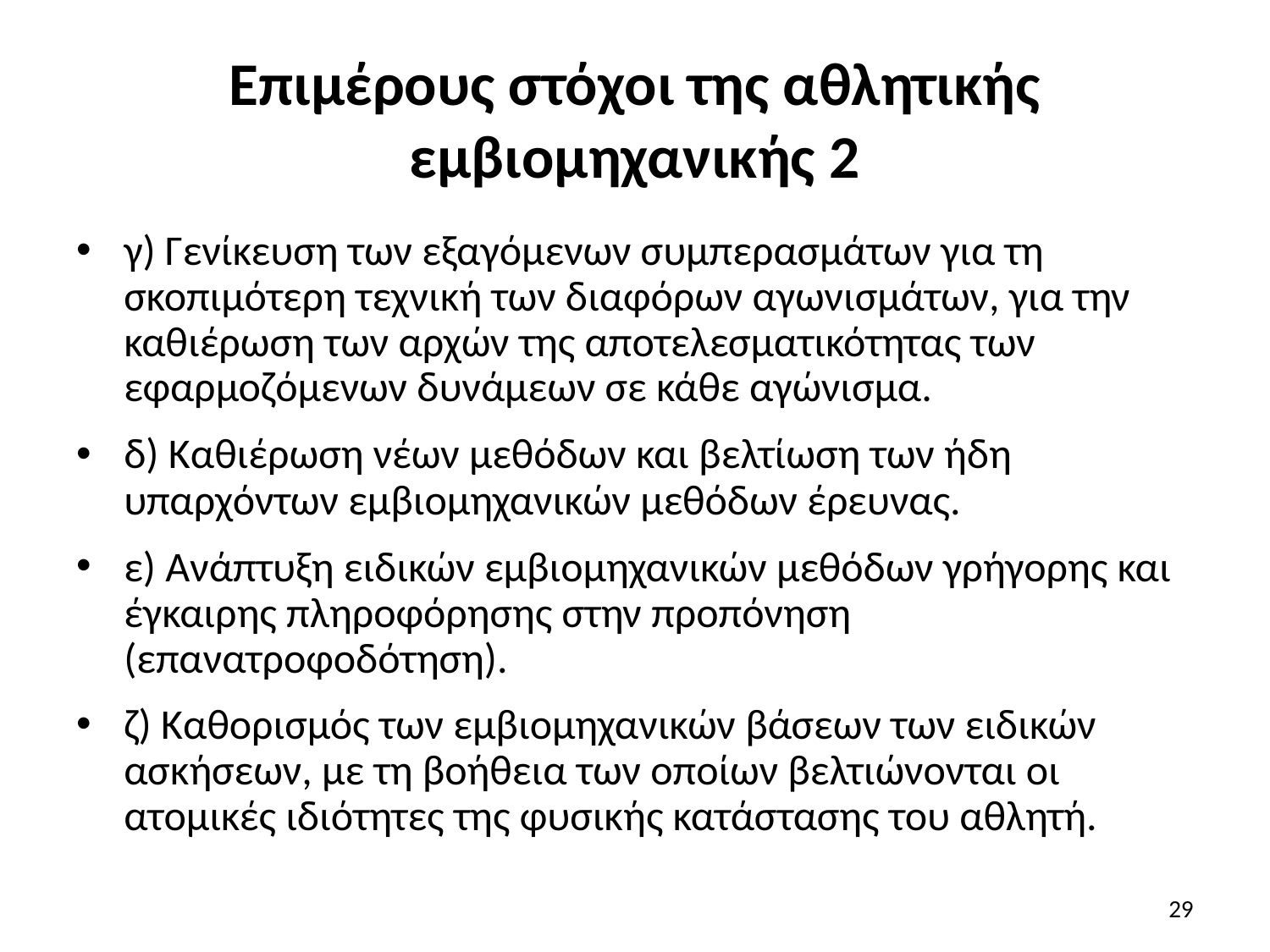

# Επιμέρους στόχοι της αθλητικής εμβιομηχανικής 2
γ) Γενίκευση των εξαγόμενων συμπερασμάτων για τη σκοπιμότερη τεχνική των διαφόρων αγωνισμάτων, για την καθιέρωση των αρχών της αποτελεσματικότητας των εφαρμοζόμενων δυνάμεων σε κάθε αγώνισμα.
δ) Καθιέρωση νέων μεθόδων και βελτίωση των ήδη υπαρχόντων εμβιομηχανικών μεθόδων έρευνας.
ε) Ανάπτυξη ειδικών εμβιομηχανικών μεθόδων γρήγορης και έγκαιρης πληροφόρησης στην προπόνηση (επανατροφοδότηση).
ζ) Καθορισμός των εμβιομηχανικών βάσεων των ειδικών ασκήσεων, με τη βοήθεια των οποίων βελτιώνονται οι ατομικές ιδιότητες της φυσικής κατάστασης του αθλητή.

29